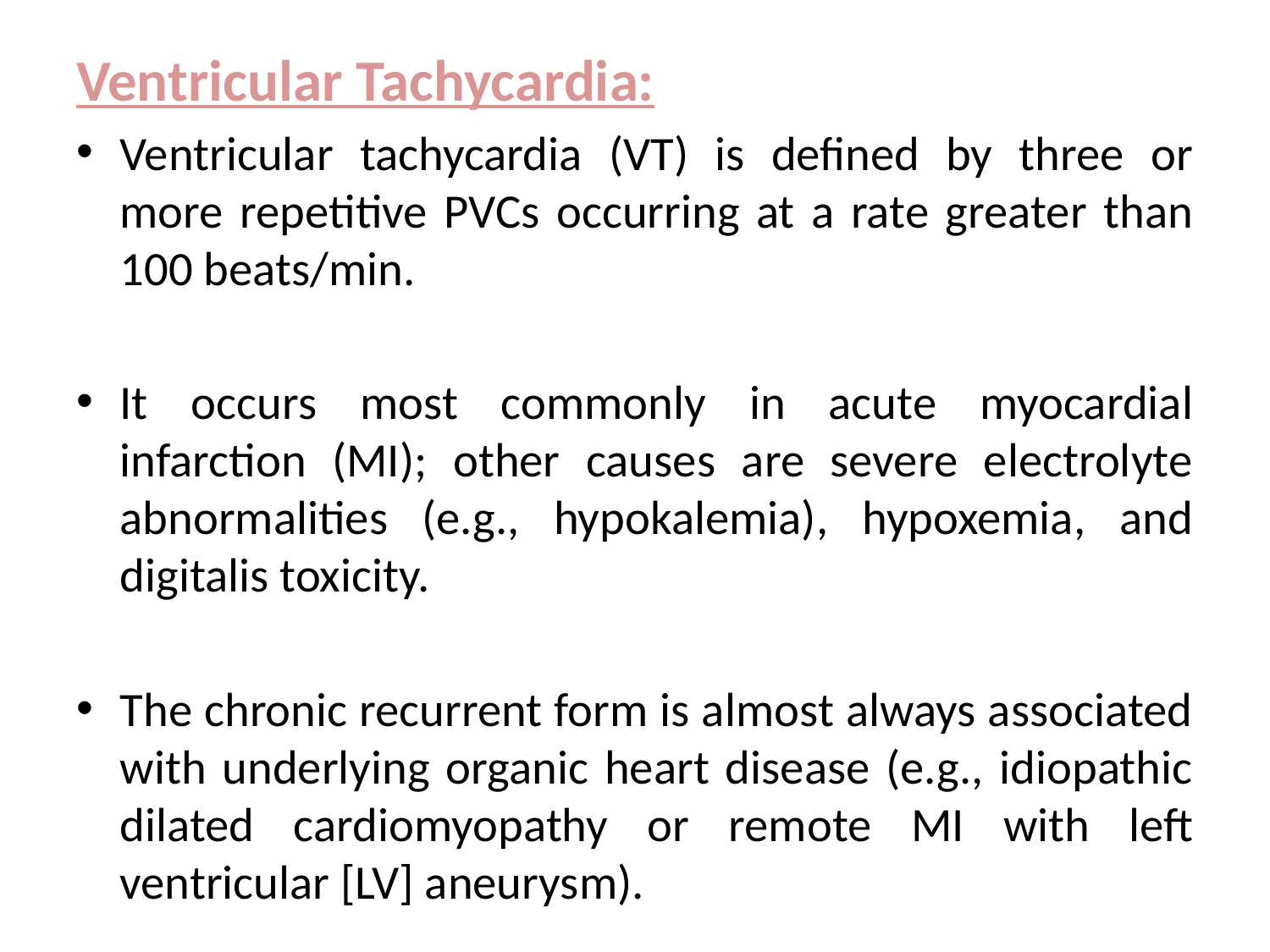

Ventricular Tachycardia:
Ventricular tachycardia (VT) is defined by three or more repetitive PVCs occurring at a rate greater than 100 beats/min.

It occurs most commonly in acute myocardial infarction (MI); other causes are severe electrolyte abnormalities (e.g., hypokalemia), hypoxemia, and digitalis toxicity.

The chronic recurrent form is almost always associated with underlying organic heart disease (e.g., idiopathic dilated cardiomyopathy or remote MI with left ventricular [LV] aneurysm).